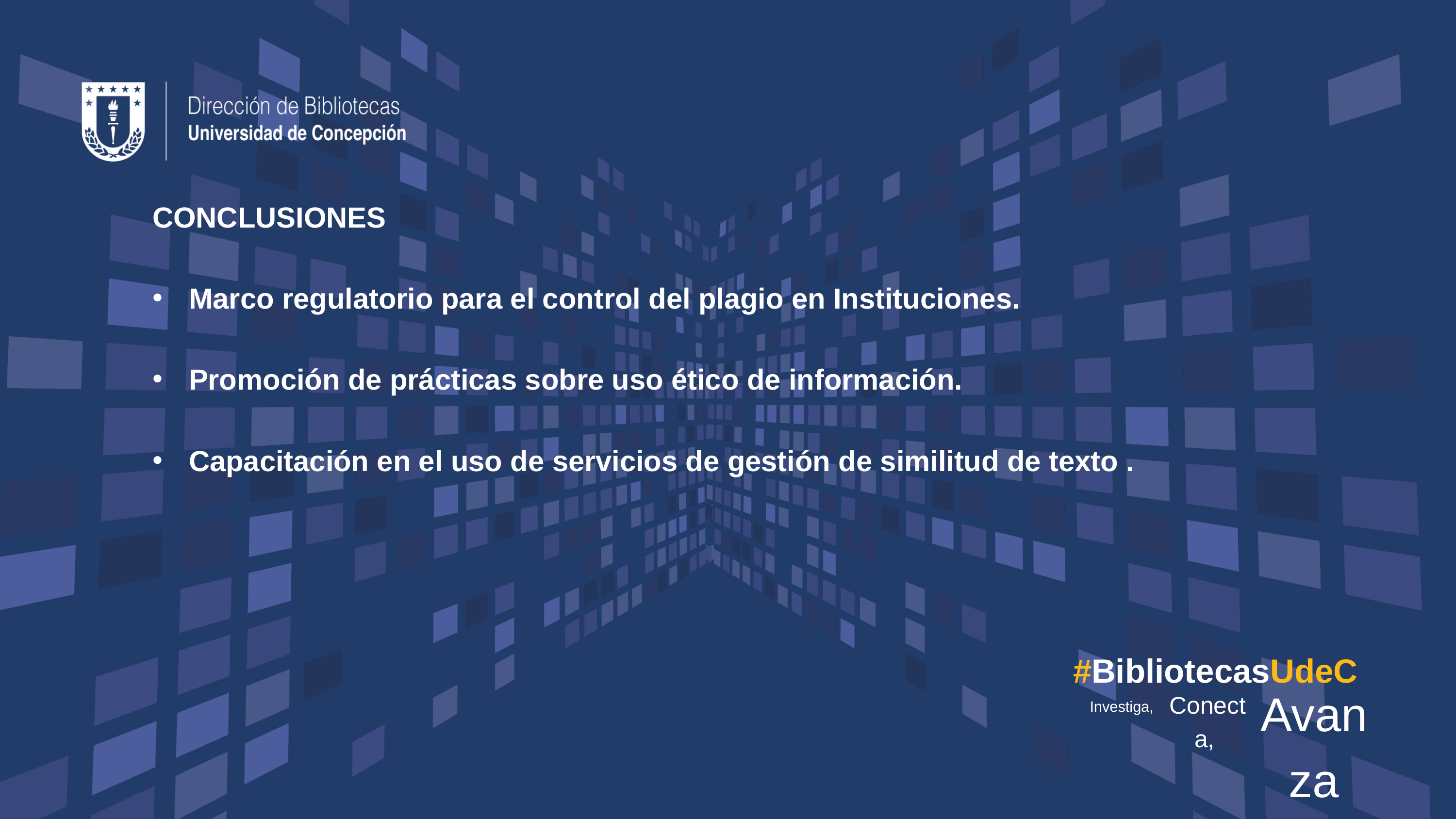

CONCLUSIONES

Marco regulatorio para el control del plagio en Instituciones.

Promoción de prácticas sobre uso ético de información.

Capacitación en el uso de servicios de gestión de similitud de texto .

#BibliotecasUdeC
Avanza
Conecta,
Investiga,